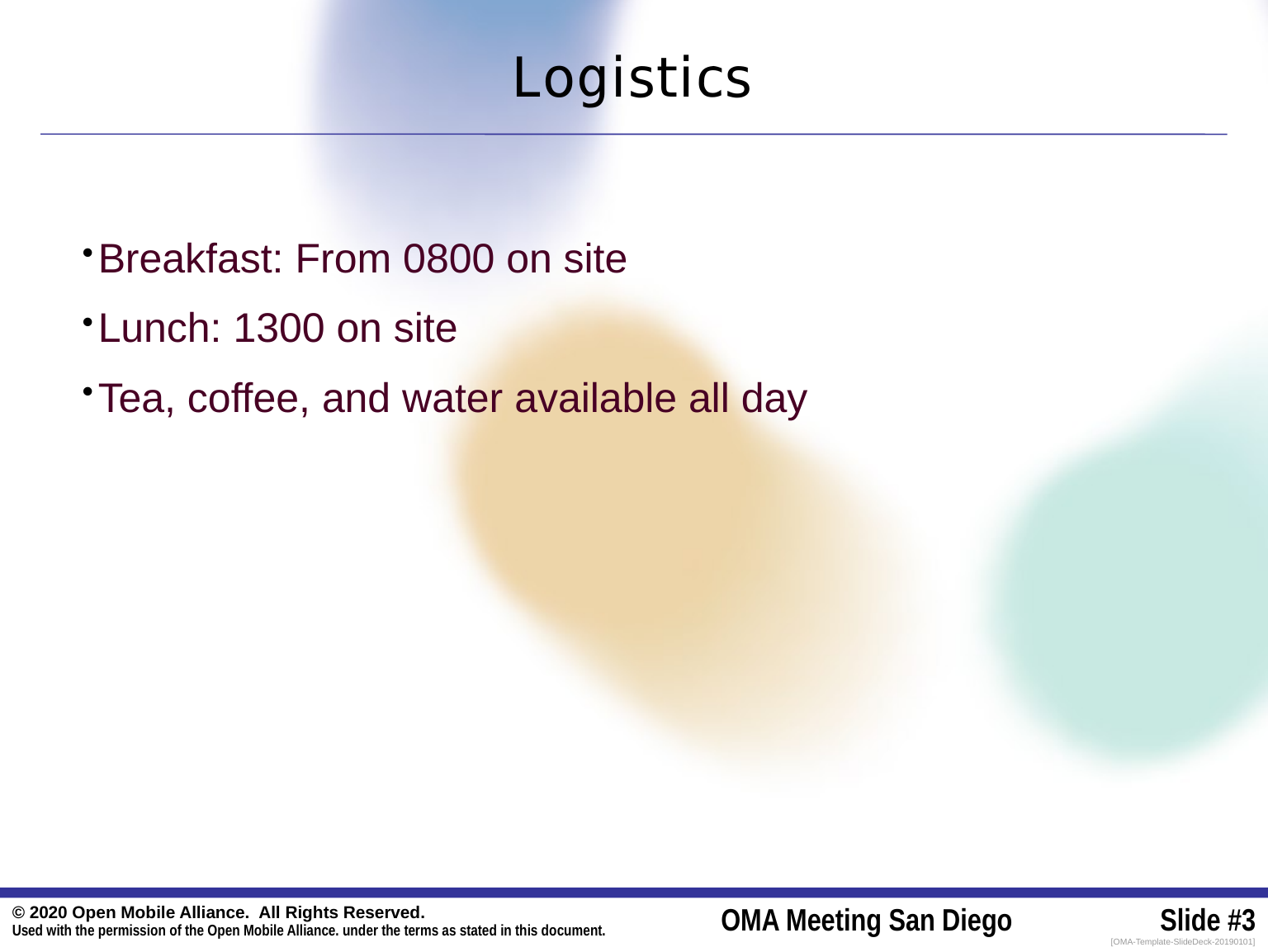

# Logistics

Breakfast: From 0800 on site
Lunch: 1300 on site
Tea, coffee, and water available all day